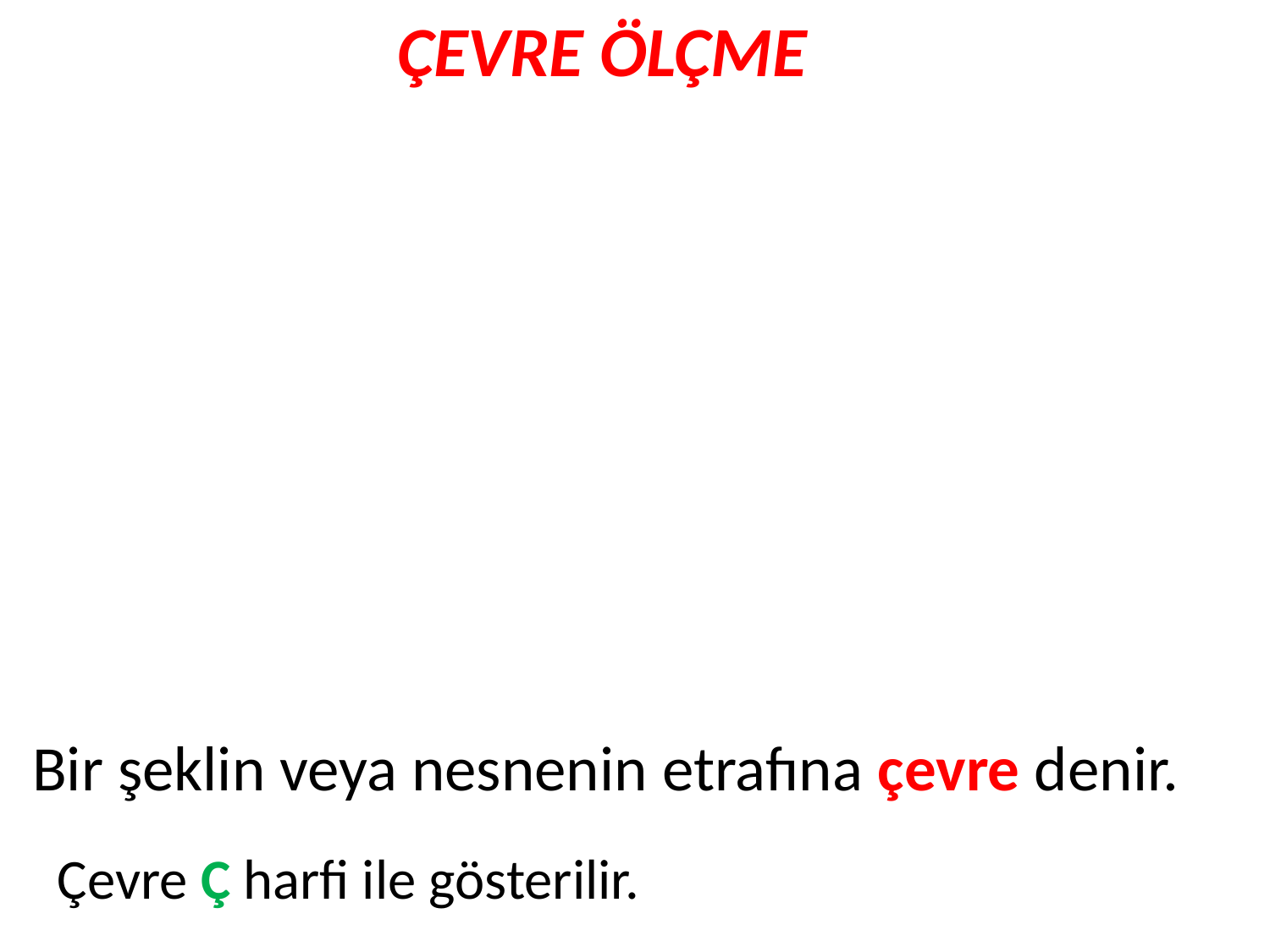

ÇEVRE ÖLÇME
Bir şeklin veya nesnenin etrafına çevre denir.
Çevre Ç harfi ile gösterilir.